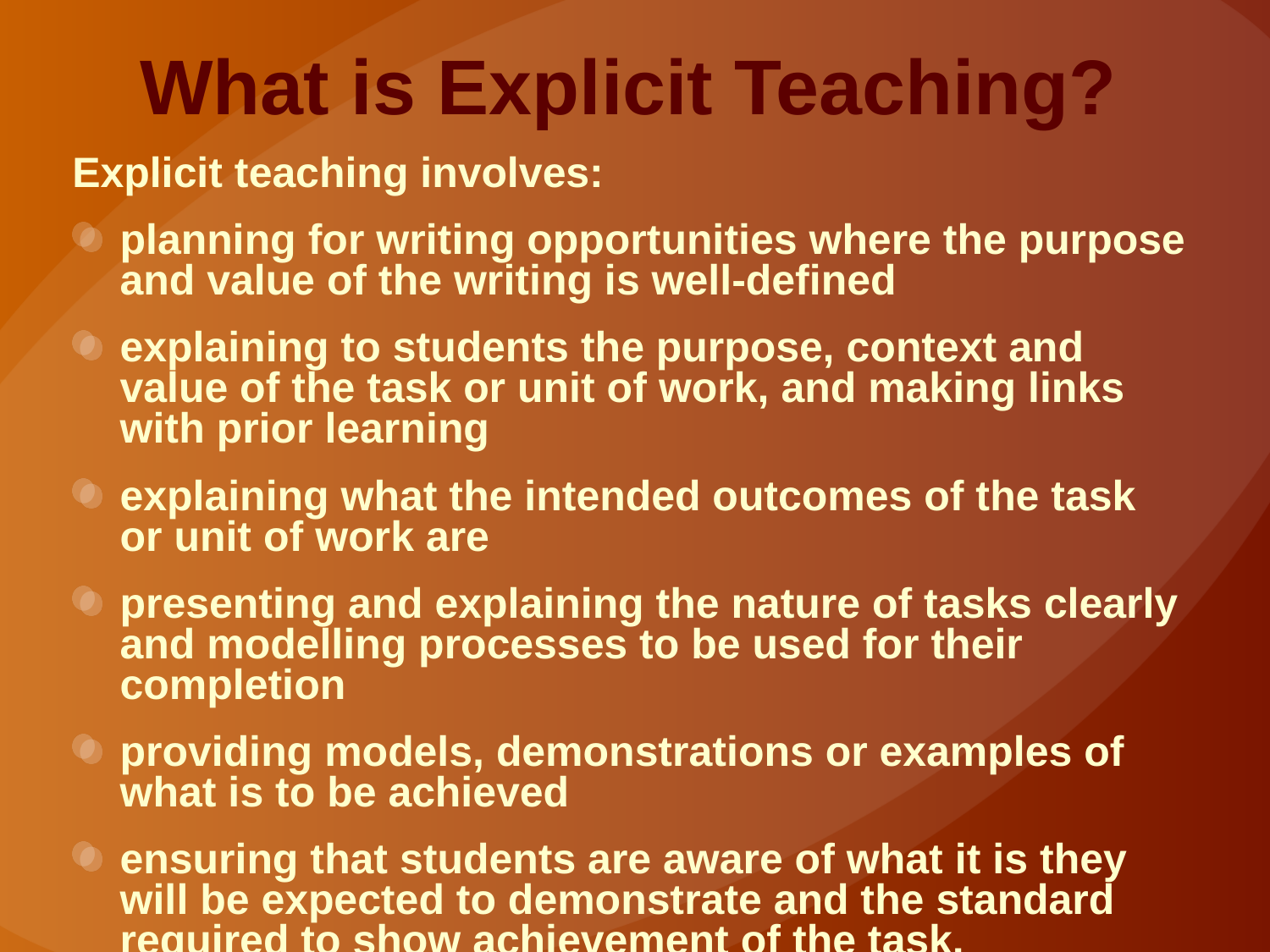

# What is Explicit Teaching?
Explicit teaching involves:
planning for writing opportunities where the purpose and value of the writing is well-defined
explaining to students the purpose, context and value of the task or unit of work, and making links with prior learning
explaining what the intended outcomes of the task or unit of work are
presenting and explaining the nature of tasks clearly and modelling processes to be used for their completion
providing models, demonstrations or examples of what is to be achieved
ensuring that students are aware of what it is they will be expected to demonstrate and the standard required to show achievement of the task.